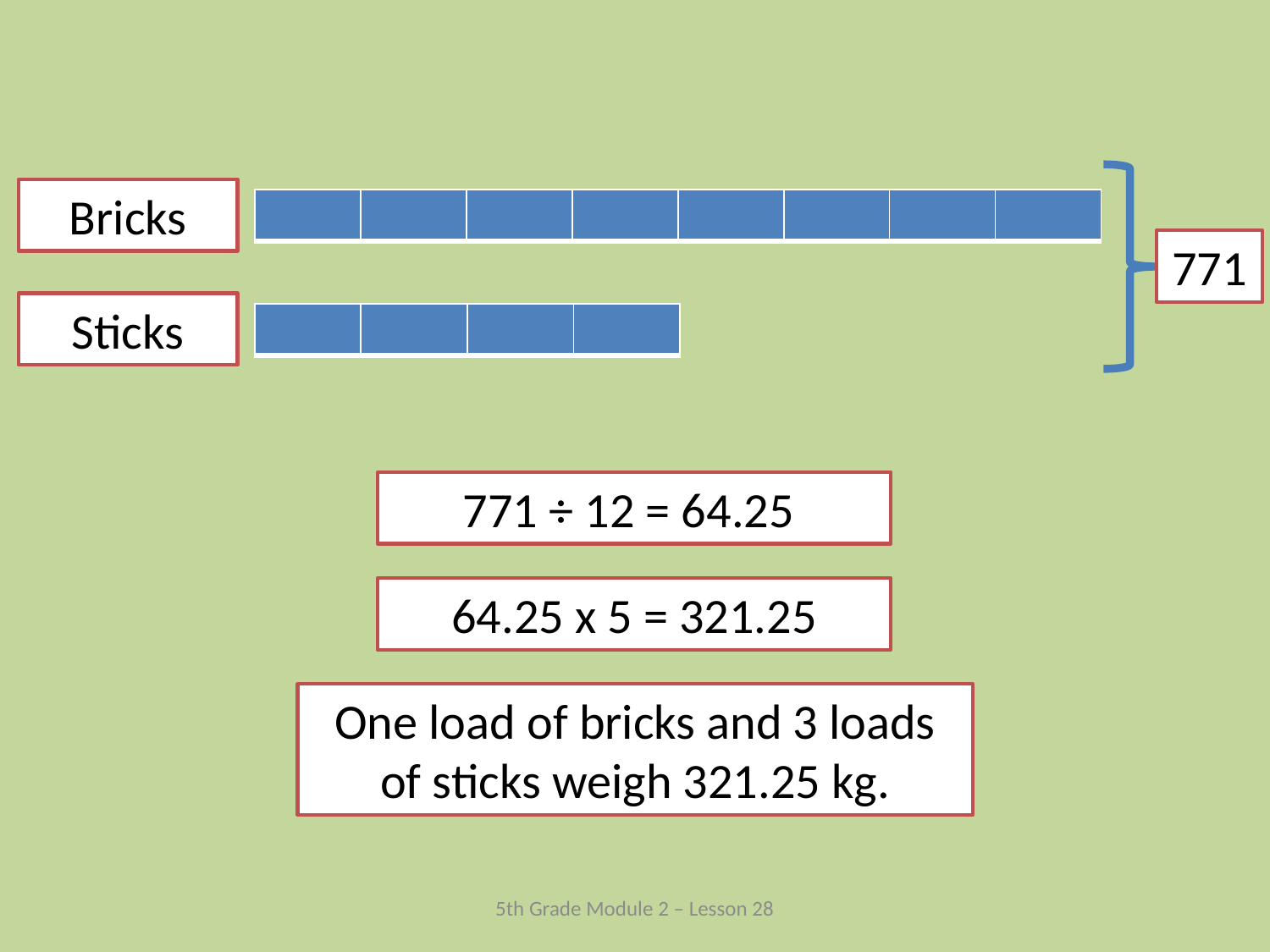

Bricks
|  |  |  |  |  |  |  |  |
| --- | --- | --- | --- | --- | --- | --- | --- |
771
Sticks
|  |  |  |  |
| --- | --- | --- | --- |
771 ÷ 12 = 64.25
64.25 x 5 = 321.25
One load of bricks and 3 loads of sticks weigh 321.25 kg.
5th Grade Module 2 – Lesson 28